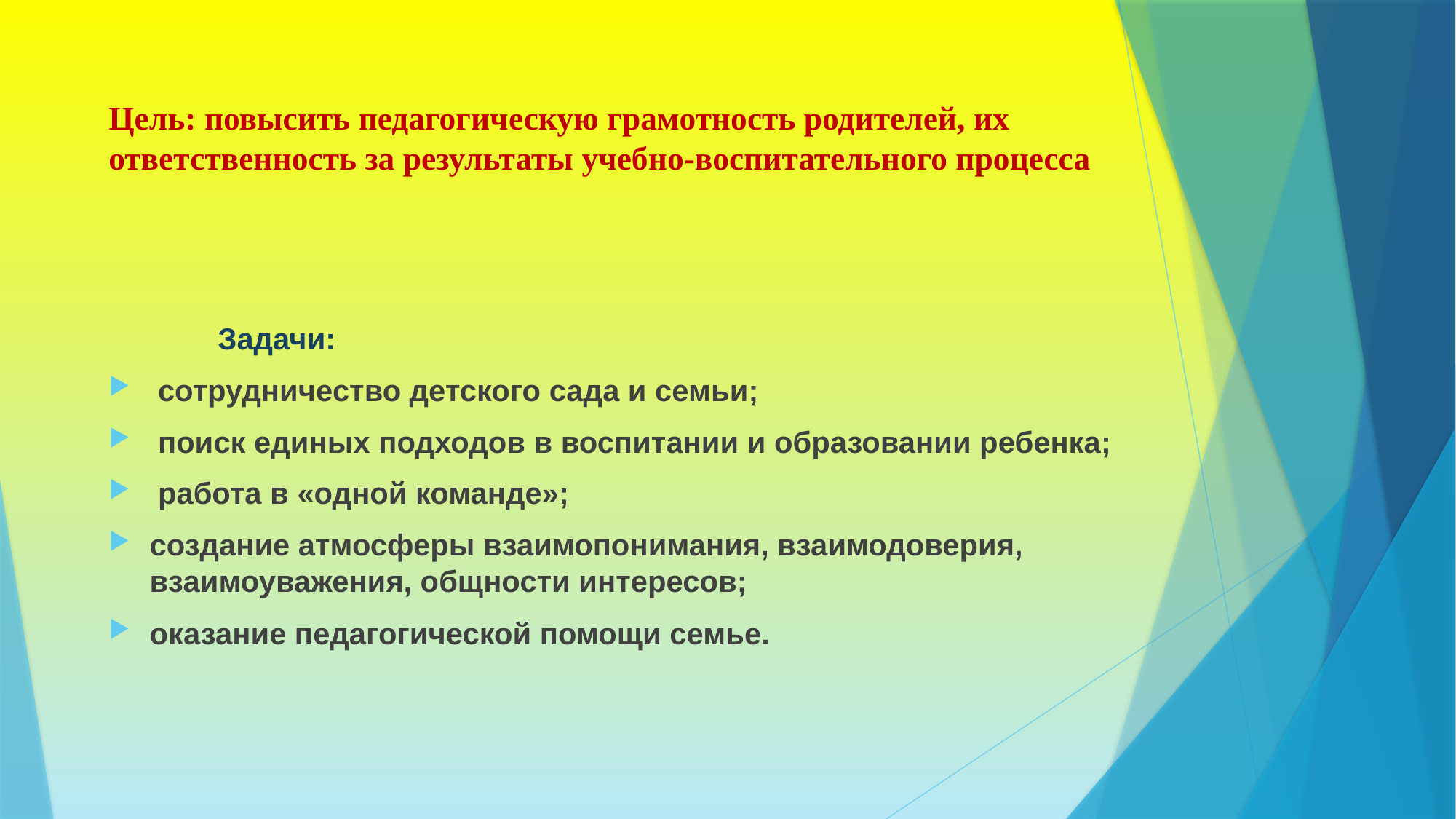

# Цель: повысить педагогическую грамотность родителей, их ответственность за результаты учебно-воспитательного процесса
	Задачи:
 сотрудничество детского сада и семьи;
 поиск единых подходов в воспитании и образовании ребенка;
 работа в «одной команде»;
создание атмосферы взаимопонимания, взаимодоверия, взаимоуважения, общности интересов;
оказание педагогической помощи семье.